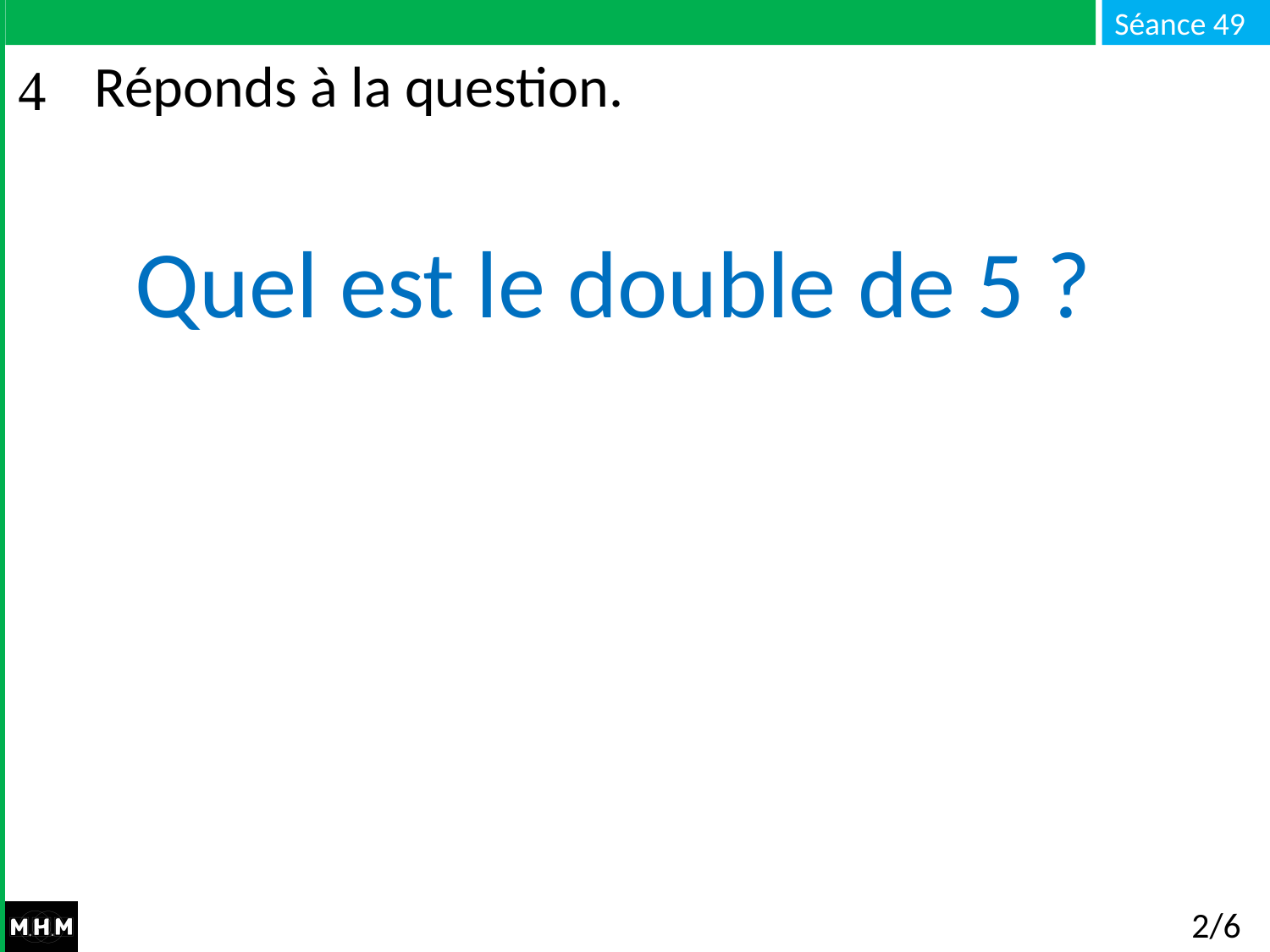

# Réponds à la question.
Quel est le double de 5 ?
2/6